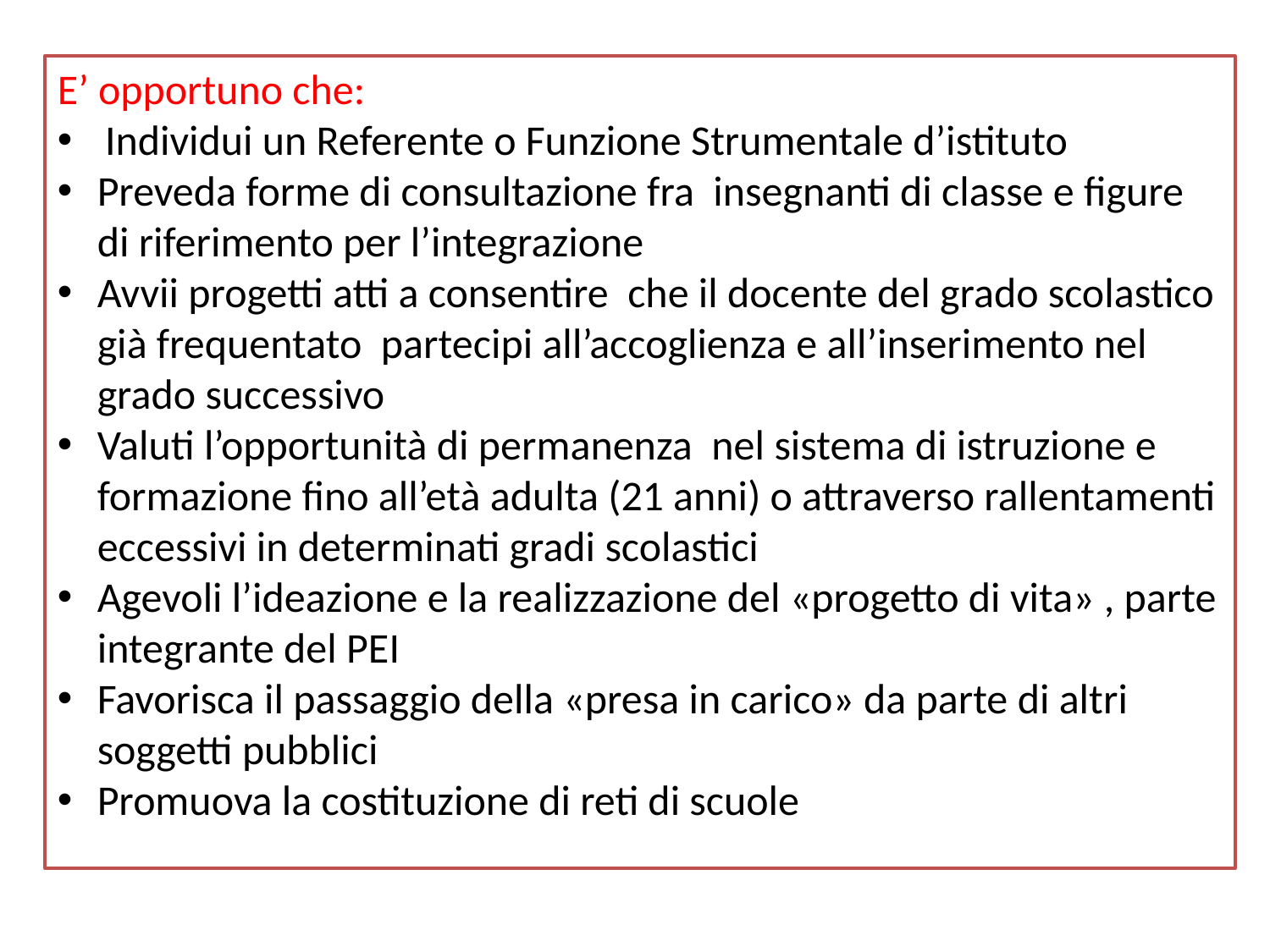

E’ opportuno che:
Individui un Referente o Funzione Strumentale d’istituto
Preveda forme di consultazione fra  insegnanti di classe e figure di riferimento per l’integrazione
Avvii progetti atti a consentire  che il docente del grado scolastico già frequentato  partecipi all’accoglienza e all’inserimento nel grado successivo
Valuti l’opportunità di permanenza  nel sistema di istruzione e formazione fino all’età adulta (21 anni) o attraverso rallentamenti eccessivi in determinati gradi scolastici
Agevoli l’ideazione e la realizzazione del «progetto di vita» , parte integrante del PEI
Favorisca il passaggio della «presa in carico» da parte di altri soggetti pubblici
Promuova la costituzione di reti di scuole